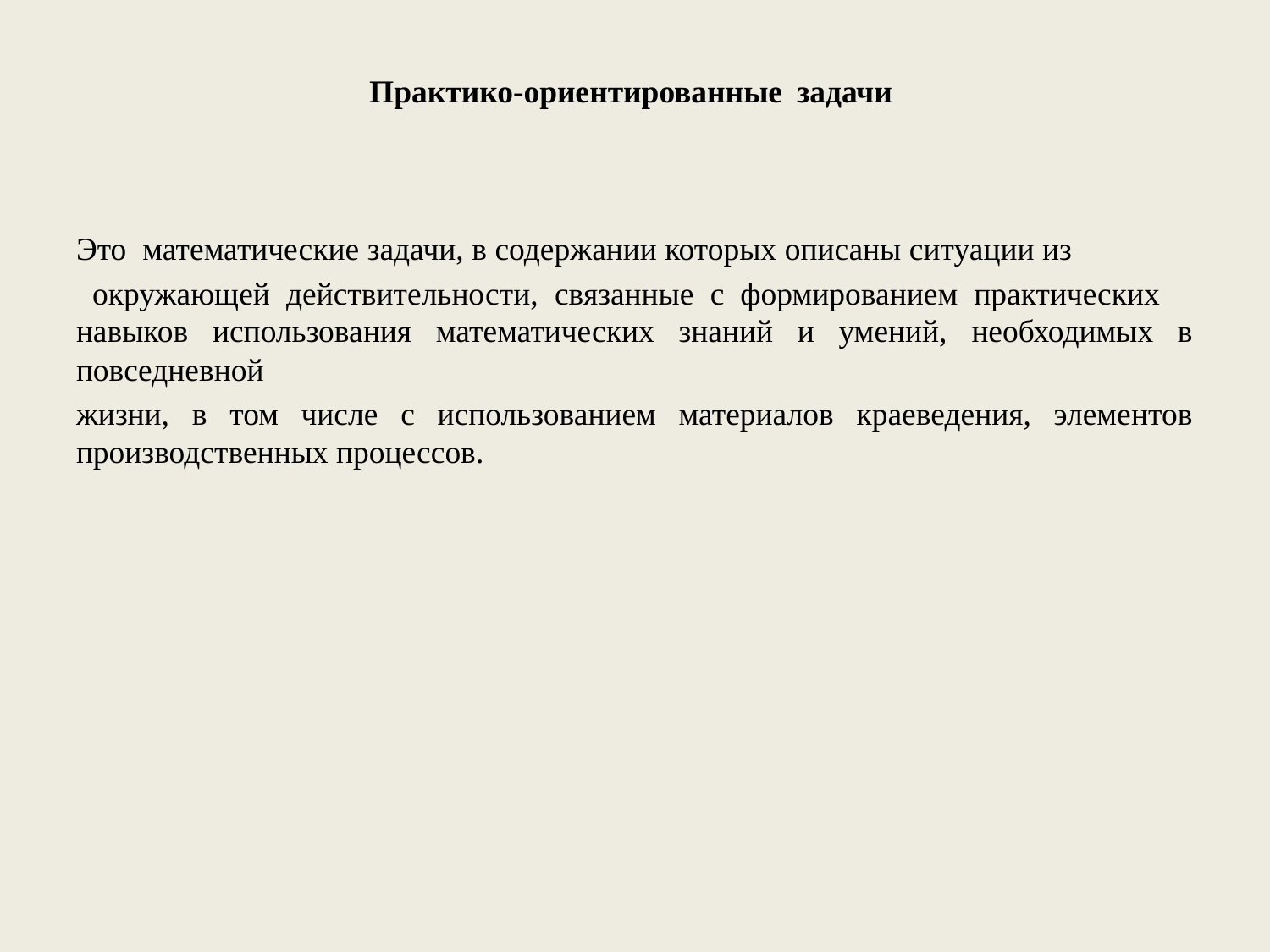

# Практико-ориентированные задачи
Это  математические задачи, в содержании которых описаны ситуации из
 окружающей действительности, связанные с формированием практических   навыков использования математических знаний и умений, необходимых в повседневной
жизни, в том числе с использованием материалов краеведения, элементов производственных процессов.